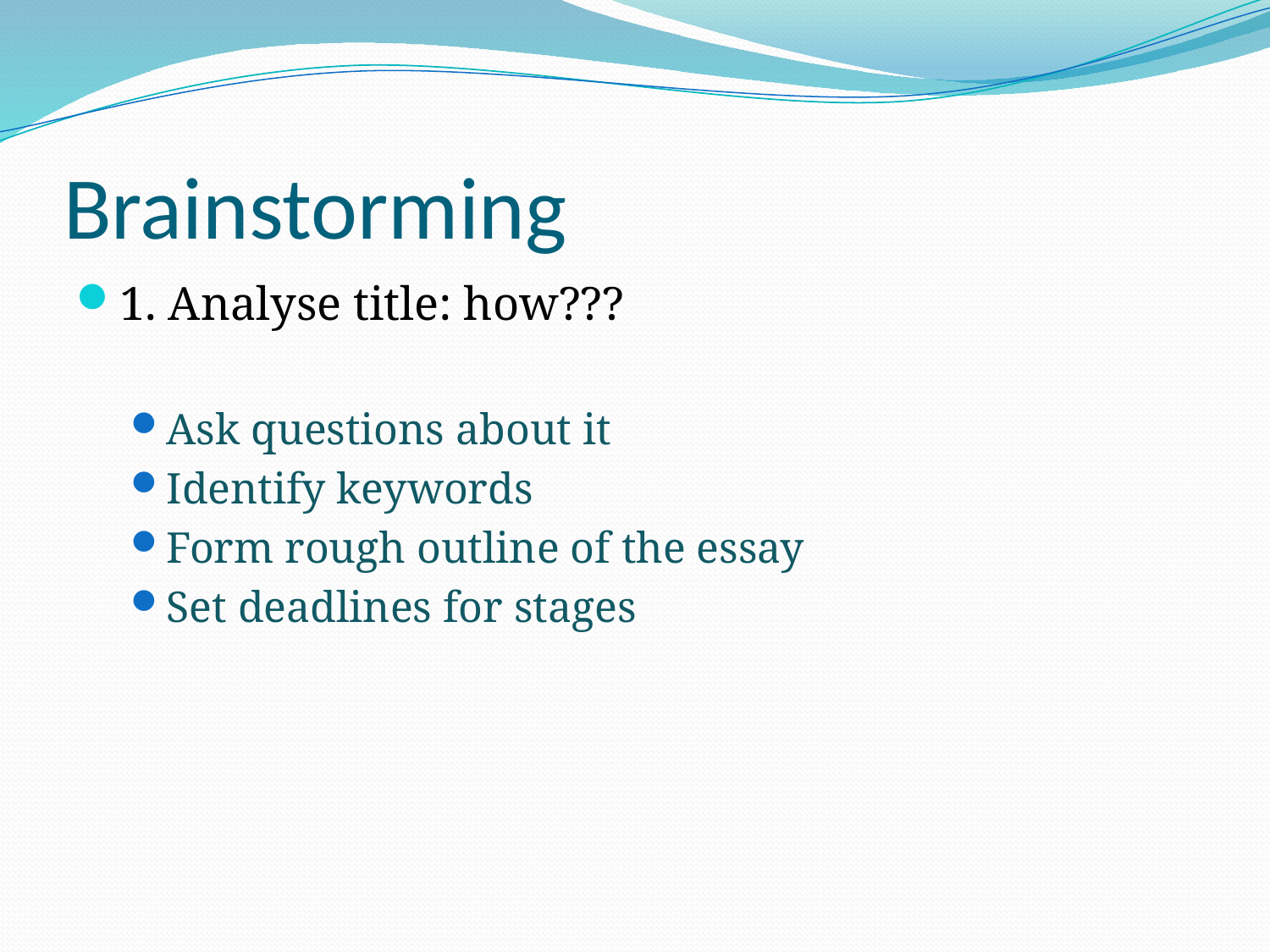

# Brainstorming
1. Analyse title: how???

Ask questions about it
Identify keywords
Form rough outline of the essay
Set deadlines for stages